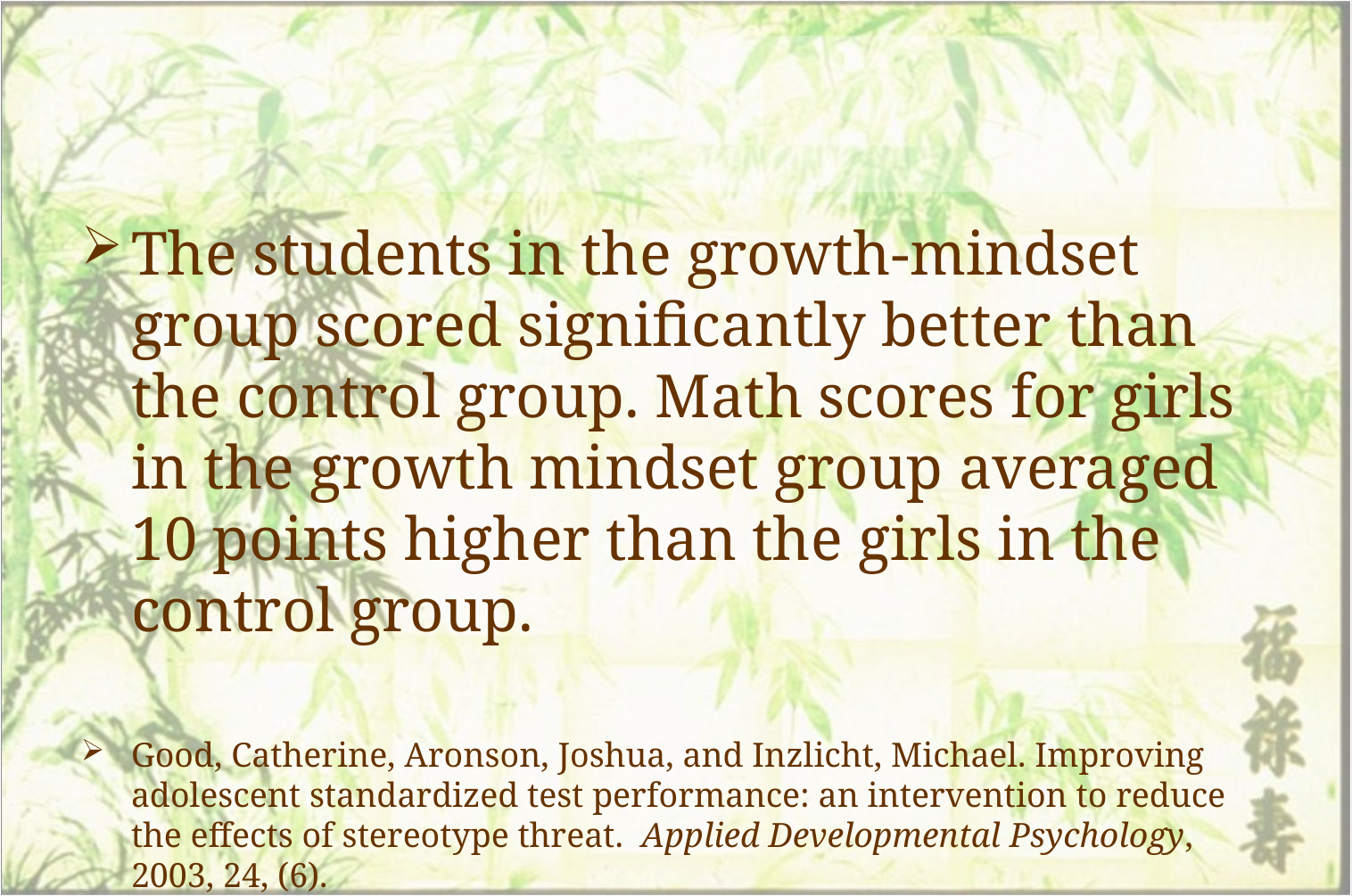

#
The students in the growth-mindset group scored significantly better than the control group. Math scores for girls in the growth mindset group averaged 10 points higher than the girls in the control group.

Good, Catherine, Aronson, Joshua, and Inzlicht, Michael. Improving adolescent standardized test performance: an intervention to reduce the effects of stereotype threat.  Applied Developmental Psychology, 2003, 24, (6).